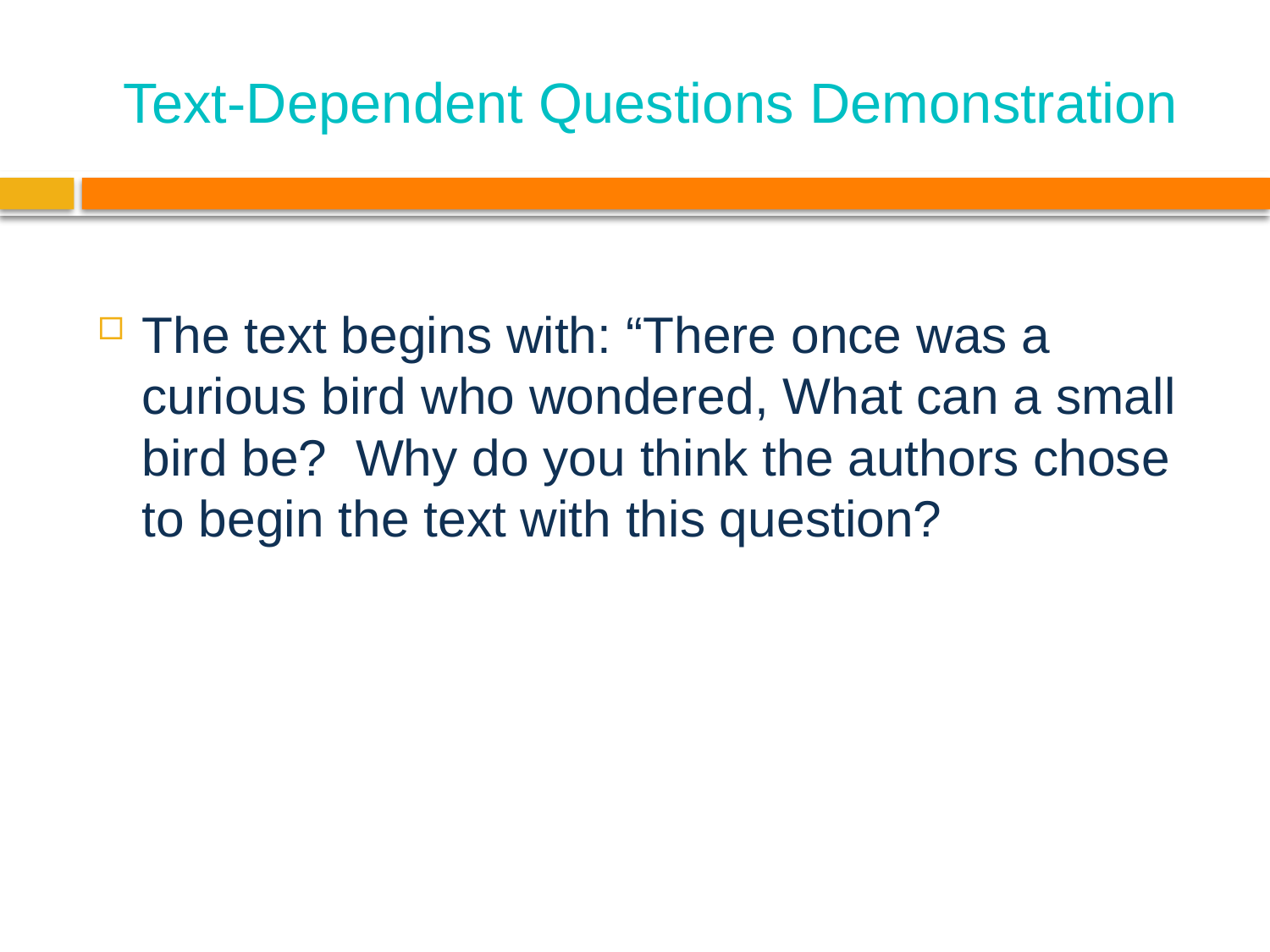

# Text-Dependent Questions Demonstration

The text begins with: “There once was a curious bird who wondered, What can a small bird be?  Why do you think the authors chose to begin the text with this question?